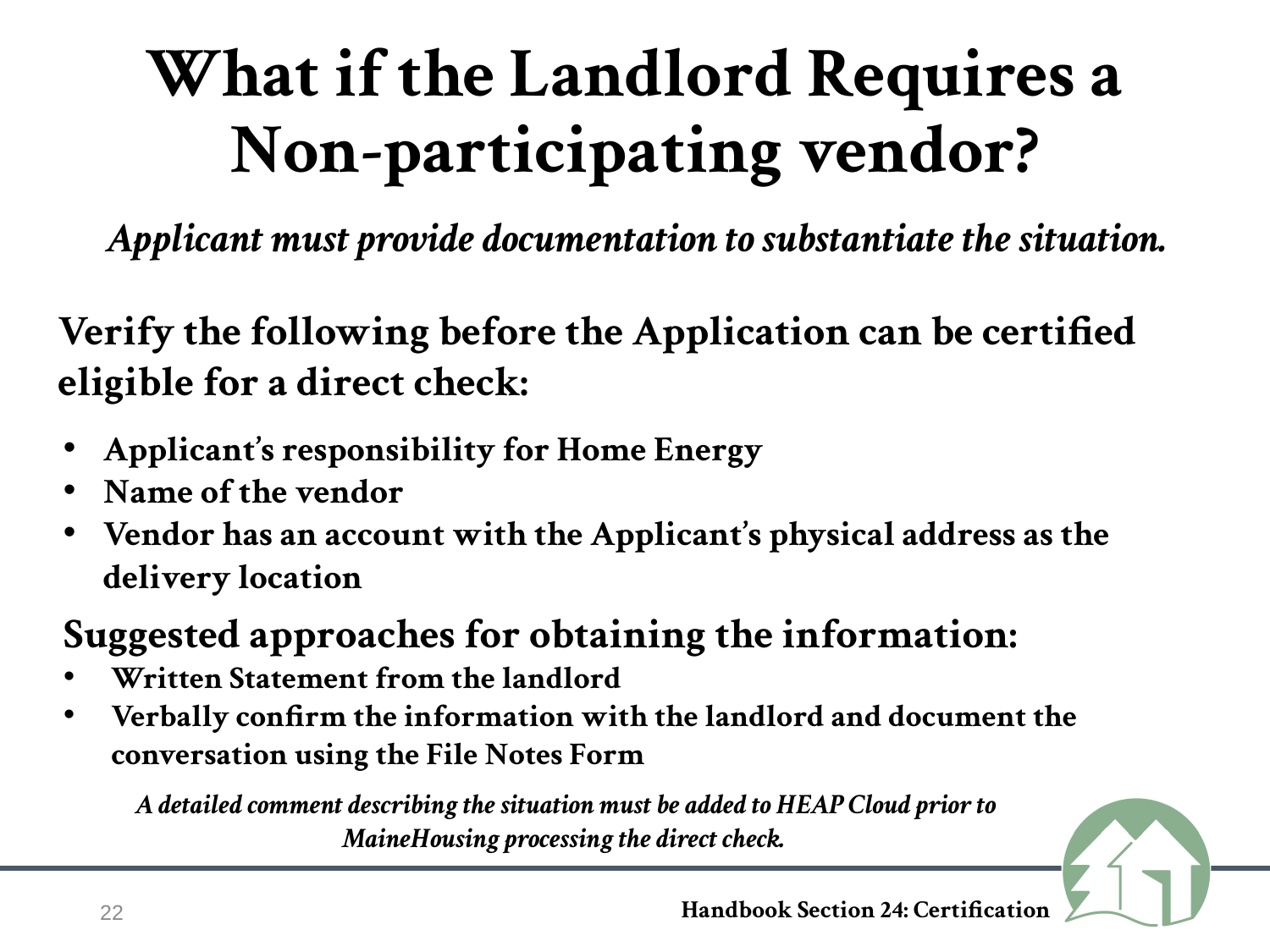

# What if the Landlord Requires a Non-participating vendor?
Applicant must provide documentation to substantiate the situation.

Verify the following before the Application can be certified eligible for a direct check:
Applicant’s responsibility for Home Energy
Name of the vendor
Vendor has an account with the Applicant’s physical address as the delivery location
Suggested approaches for obtaining the information:
Written Statement from the landlord
Verbally confirm the information with the landlord and document the conversation using the File Notes Form
A detailed comment describing the situation must be added to HEAP Cloud prior to MaineHousing processing the direct check.
22
Handbook Section 24: Certification